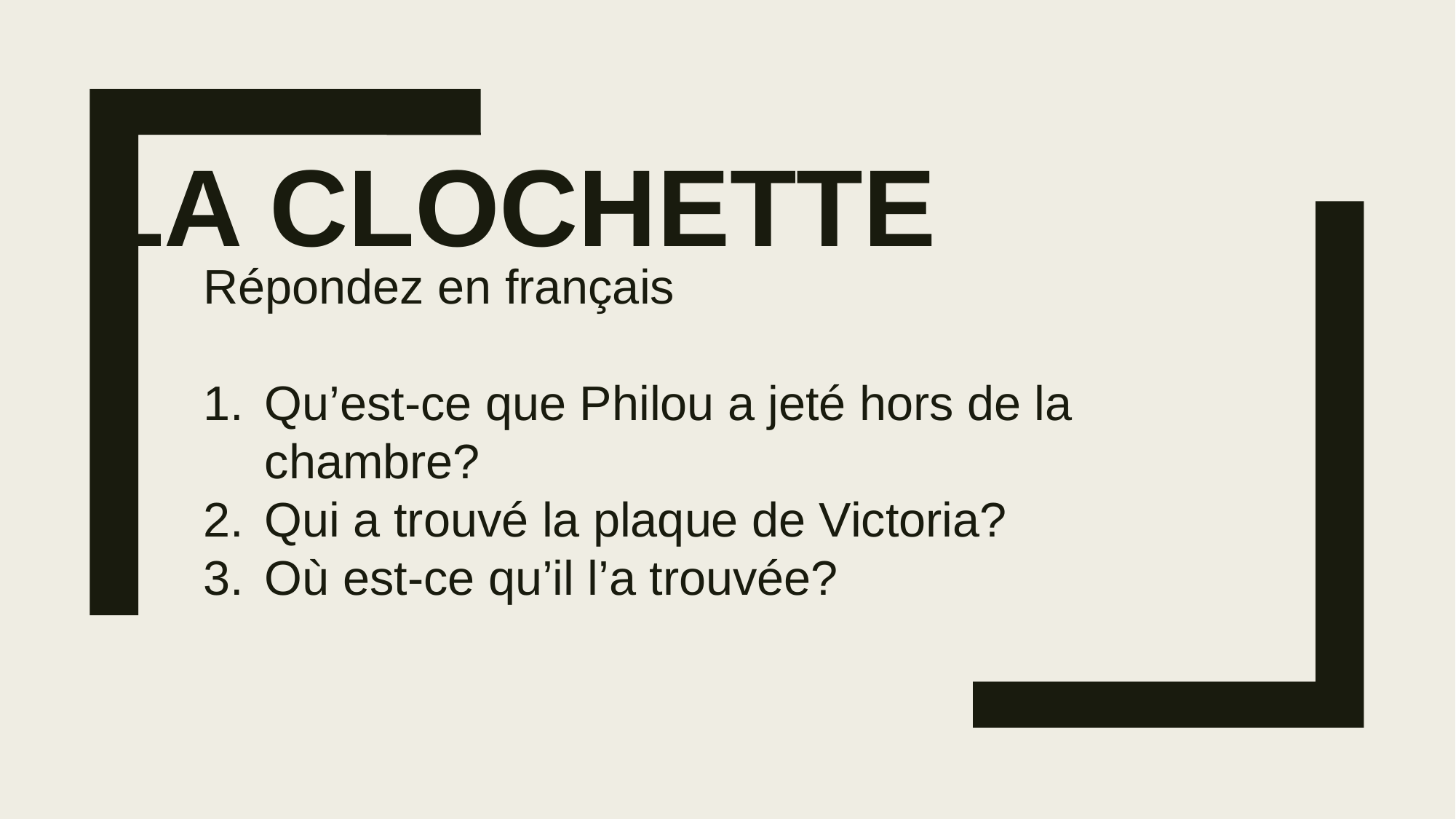

# LA CLOCHETTE
Répondez en français

Qu’est-ce que Philou a jeté hors de la chambre?
Qui a trouvé la plaque de Victoria?
Où est-ce qu’il l’a trouvée?